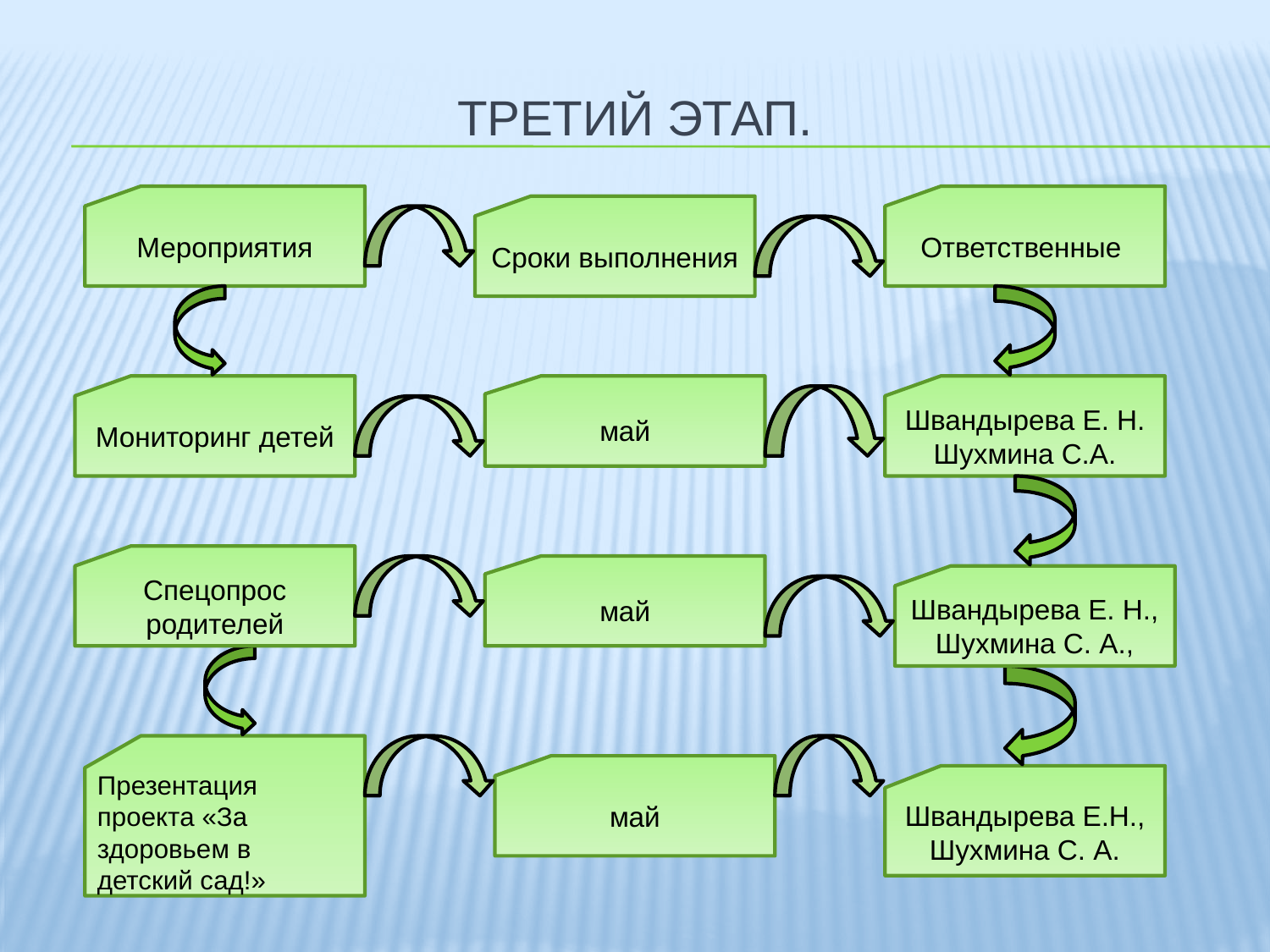

# Третий этап.
Мероприятия
Ответственные
Сроки выполнения

Мониторинг детей
май
Швандырева Е. Н. Шухмина С.А.

Спецопрос родителей

май
Швандырева Е. Н., Шухмина С. А.,

Презентация проекта «За здоровьем в детский сад!»

май
Швандырева Е.Н., Шухмина С. А.